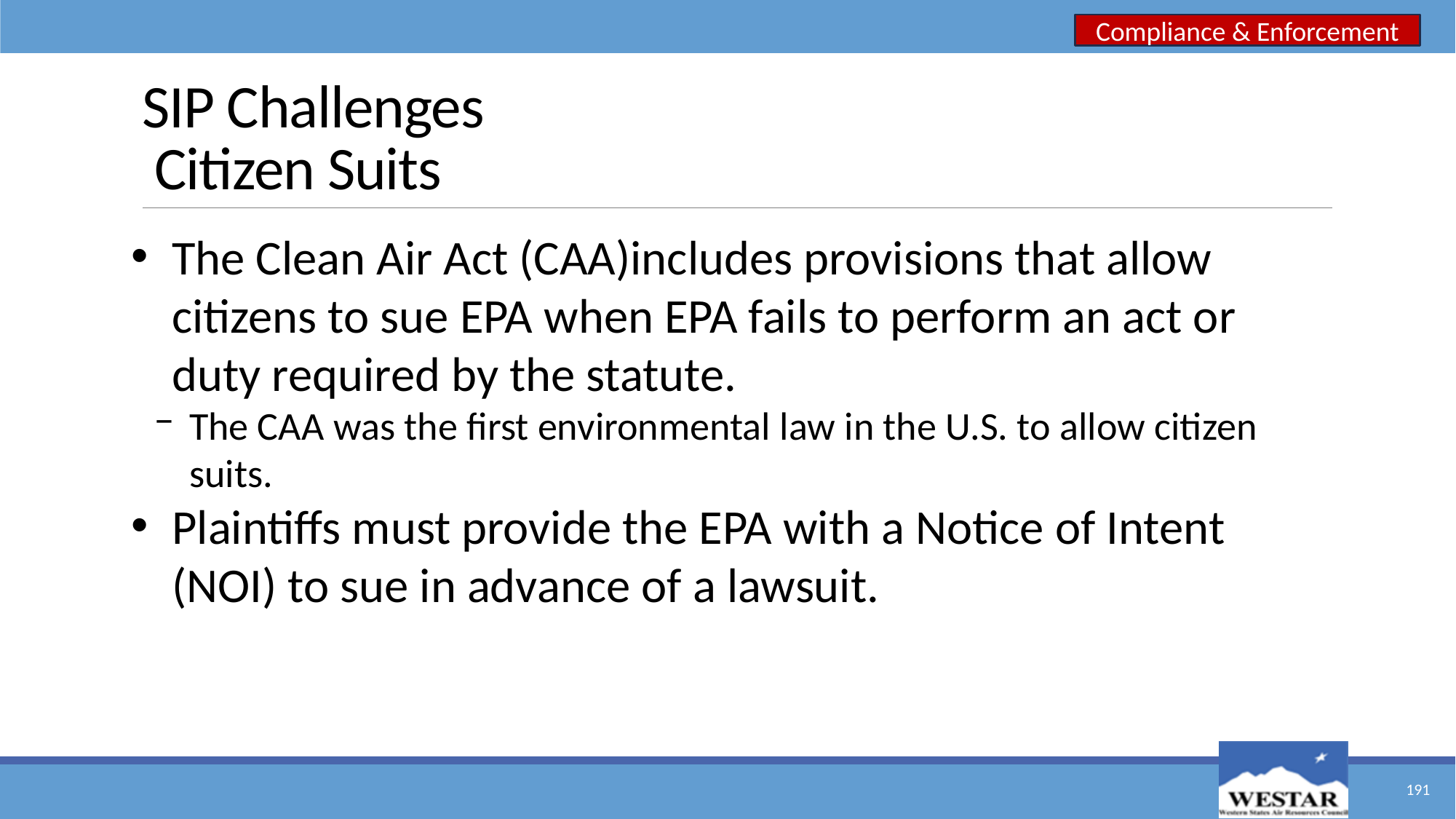

Compliance & Enforcement
# SIP Challenges Citizen Suits
The Clean Air Act (CAA)includes provisions that allow citizens to sue EPA when EPA fails to perform an act or duty required by the statute.
The CAA was the first environmental law in the U.S. to allow citizen suits.
Plaintiffs must provide the EPA with a Notice of Intent (NOI) to sue in advance of a lawsuit.

191